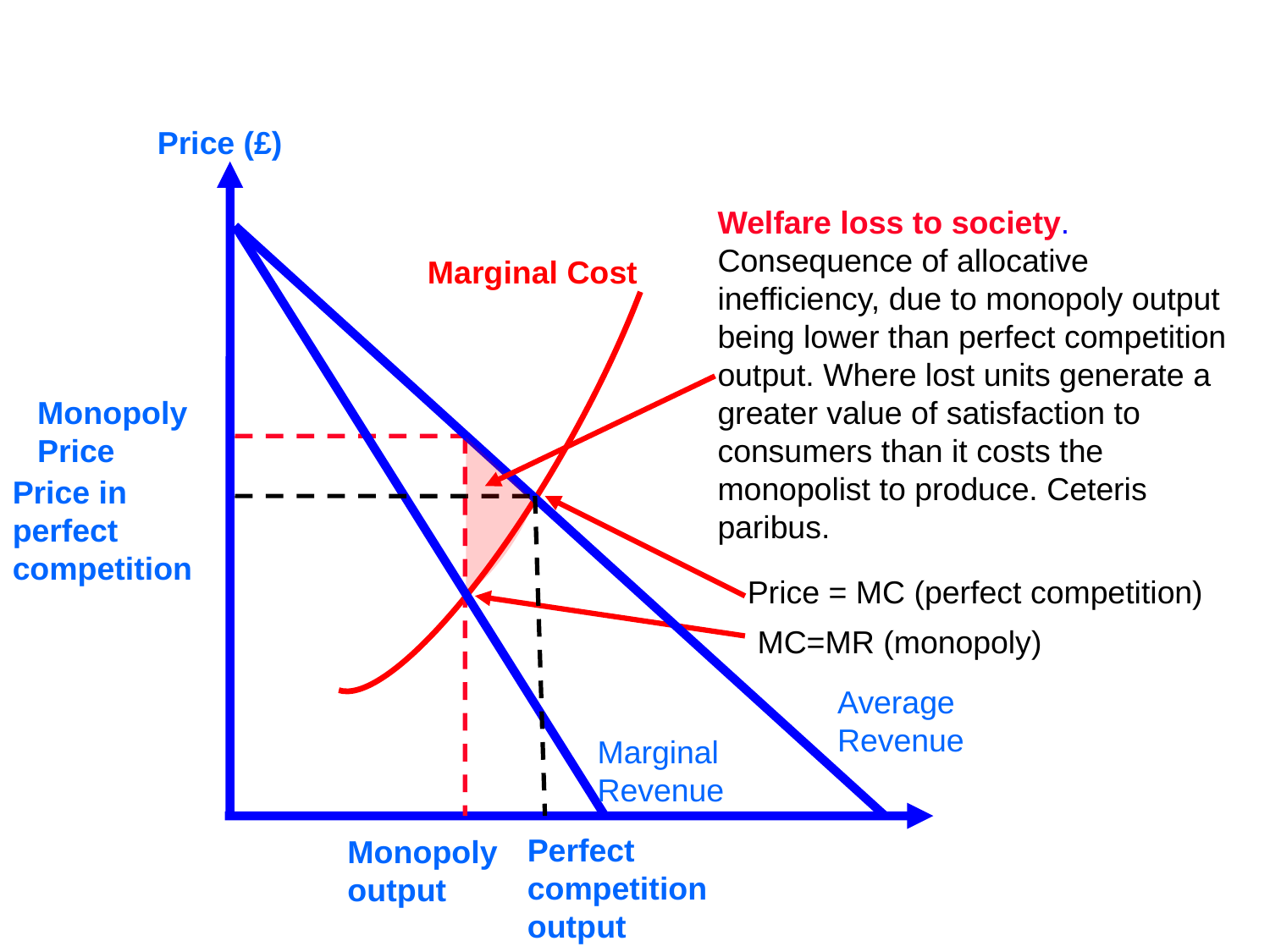

Price (£)

Welfare loss to society. Consequence of allocative inefficiency, due to monopoly output being lower than perfect competition output. Where lost units generate a greater value of satisfaction to consumers than it costs the monopolist to produce. Ceteris paribus.

Marginal Cost

Monopoly Price

Price in perfect competition

Price = MC (perfect competition)

MC=MR (monopoly)
Average Revenue
Marginal Revenue

Perfect competition output
Monopoly output